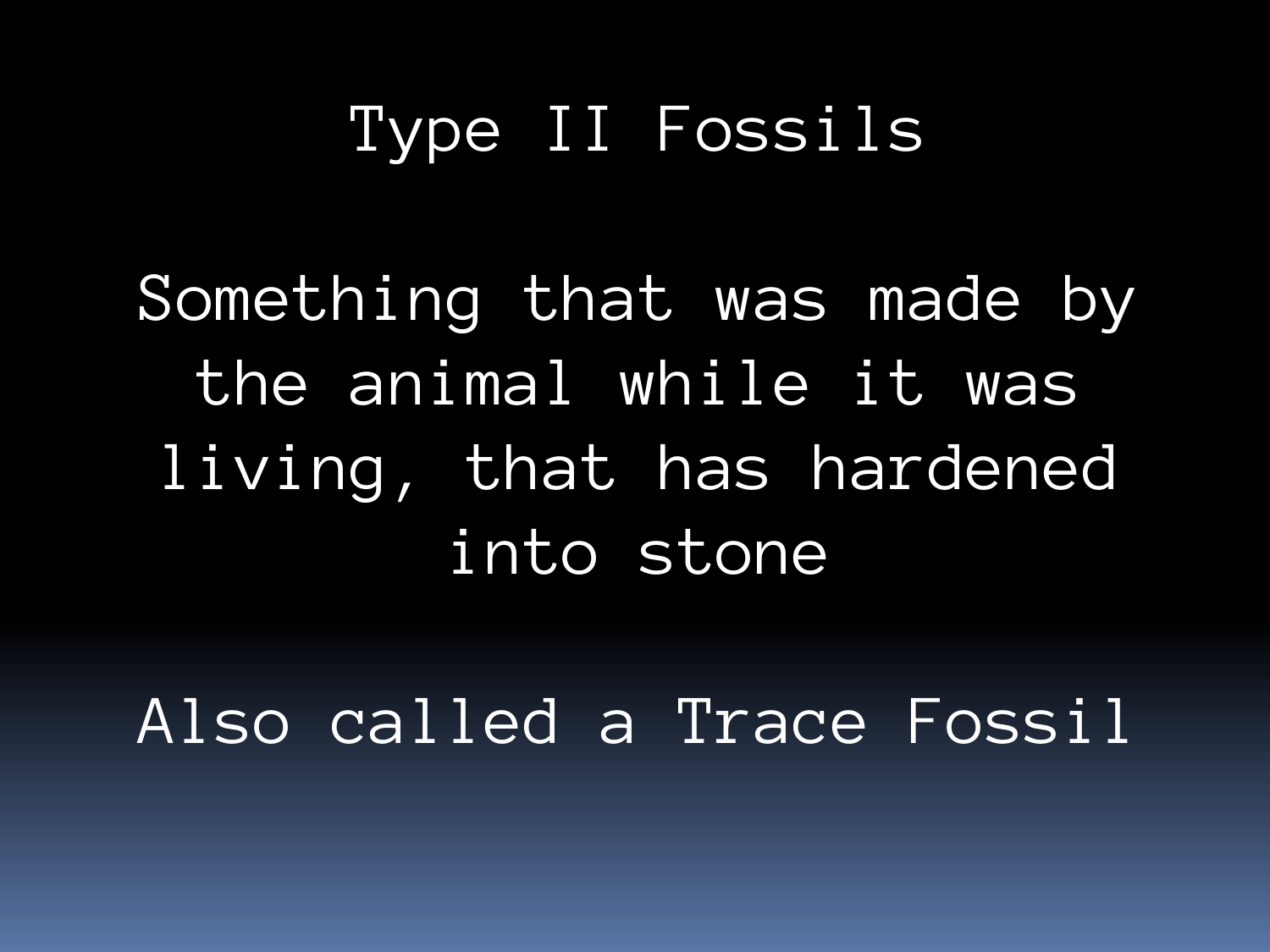

Type II Fossils

Something that was made by the animal while it was living, that has hardened into stone

Also called a Trace Fossil